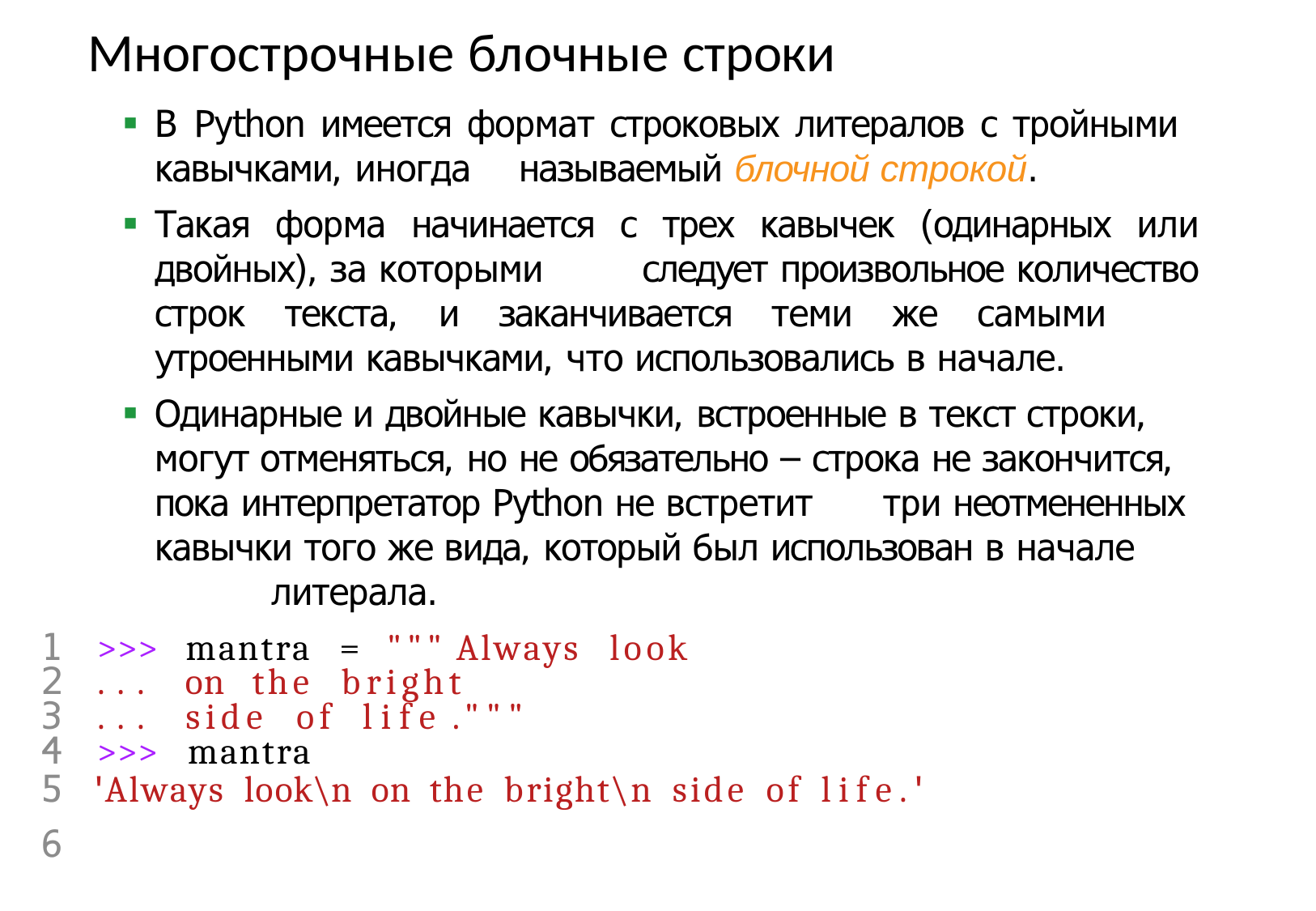

# Многострочные блочные строки
В Python имеется формат строковых литералов с тройными кавычками, иногда 	называемый блочной строкой.
Такая форма начинается с трех кавычек (одинарных или двойных), за которыми 	следует произвольное количество строк текста, и заканчивается теми же самыми 	утроенными кавычками, что использовались в начале.
Одинарные и двойные кавычки, встроенные в текст строки, могут отменяться, но 	не обязательно – строка не закончится, пока интерпретатор Python не встретит 	три неотмененных кавычки того же вида, который был использован в начале 	литерала.
1	>>>  mantra  =  """ Always  look
2	...  on  the  bright
3	...  side  of  life ."""
4	>>>  mantra
5	'Always look\n on the bright\n side of life.'
6